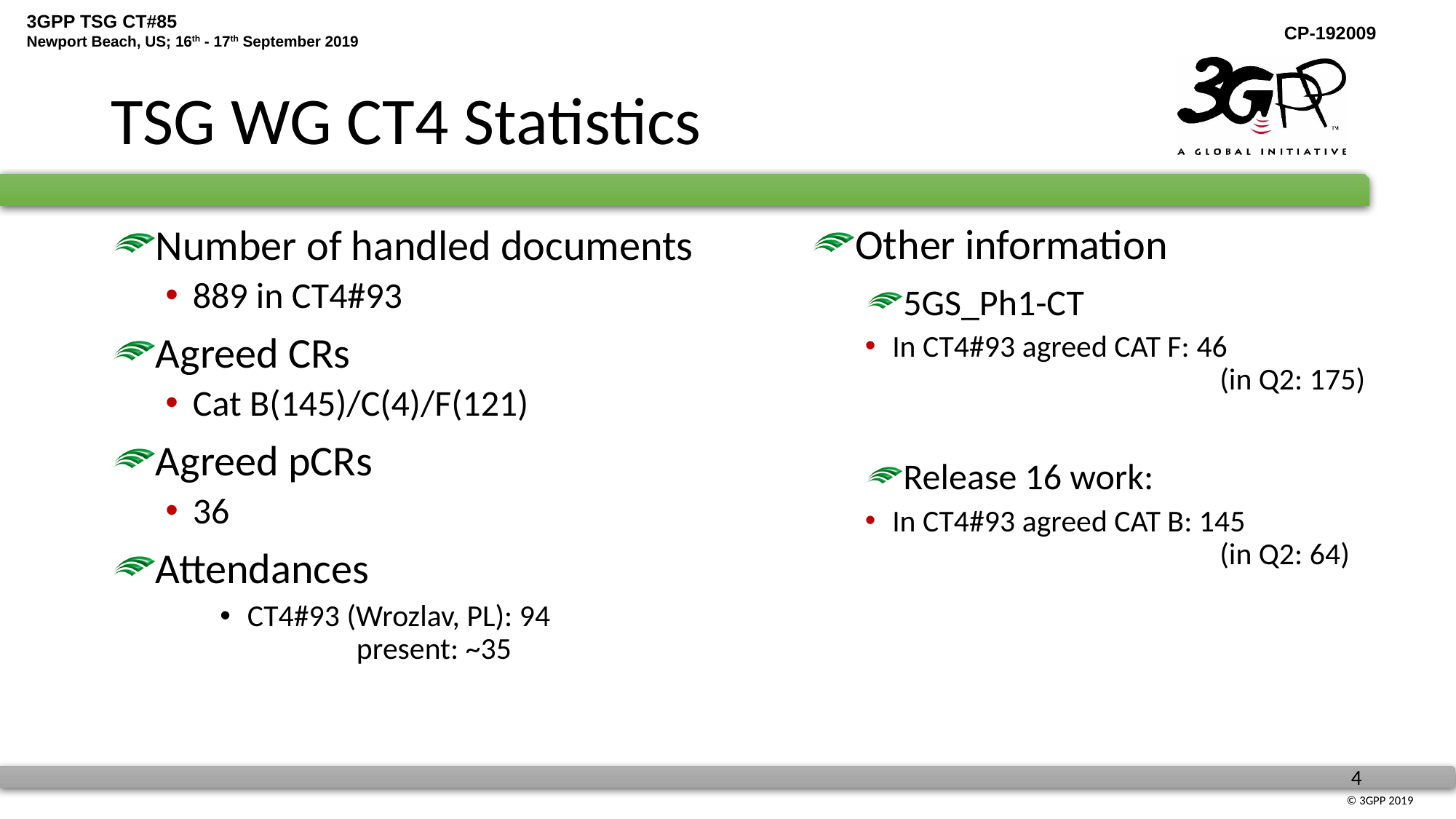

# TSG WG CT4 Statistics
Other information
5GS_Ph1-CT
In CT4#93 agreed CAT F: 46
			(in Q2: 175)

Release 16 work:
In CT4#93 agreed CAT B: 145
			(in Q2: 64)

Number of handled documents
889 in CT4#93
Agreed CRs
Cat B(145)/C(4)/F(121)
Agreed pCRs
36
Attendances
CT4#93 (Wrozlav, PL): 94
	present: ~35